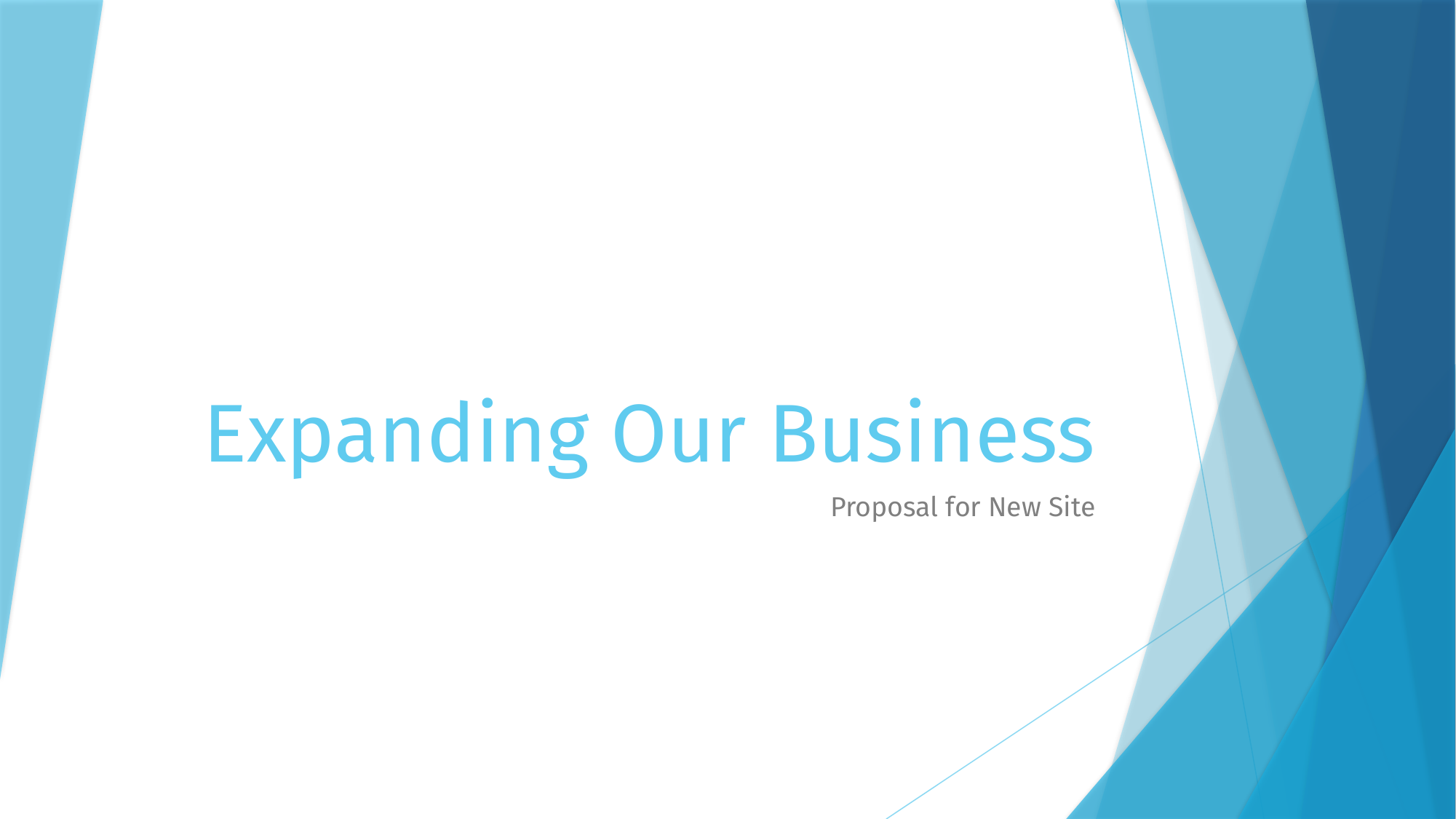

# Expanding Our Business
Proposal for New Site